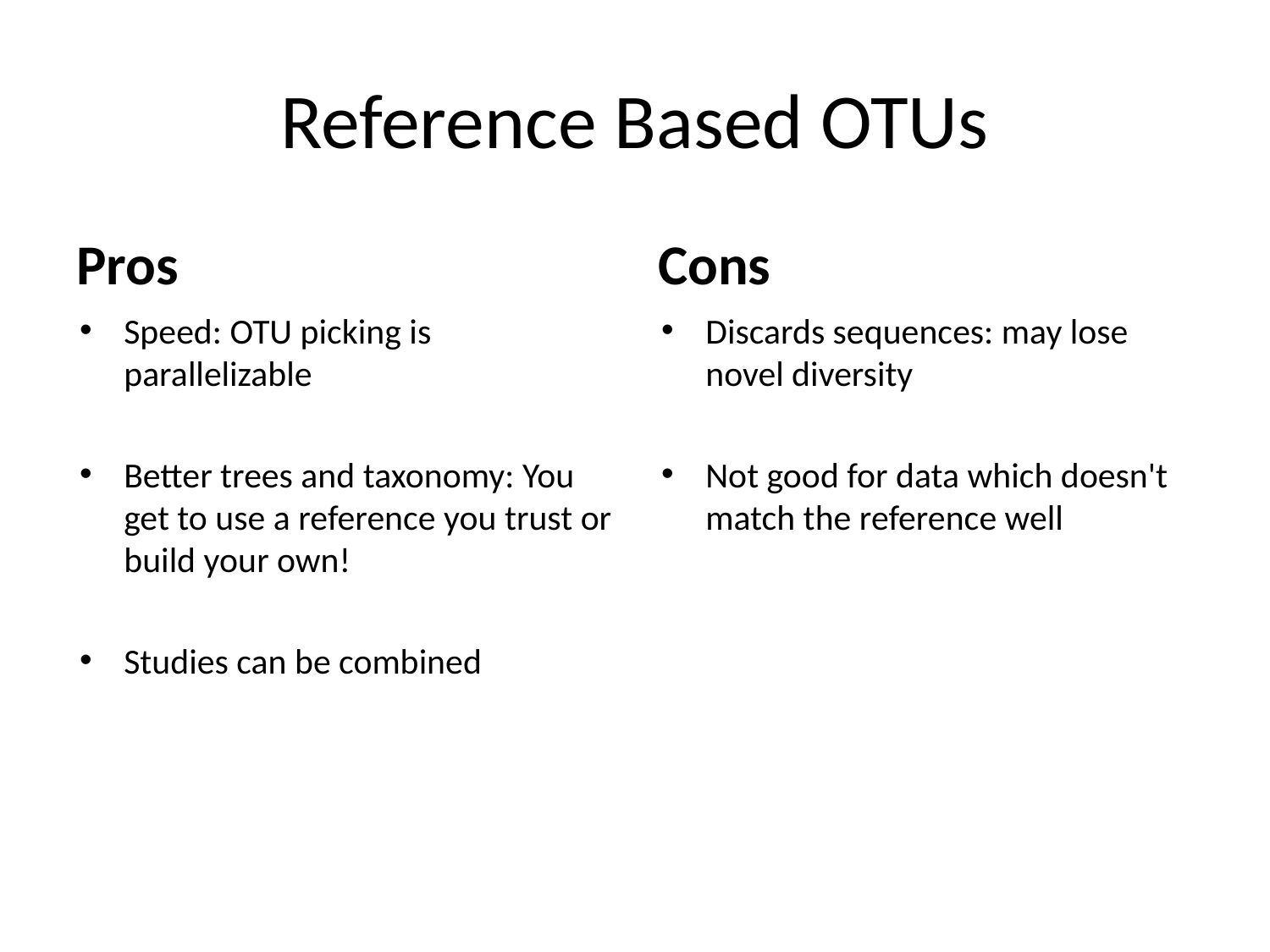

# Reference Based OTUs
Pros
Cons
Speed: OTU picking is parallelizable

Better trees and taxonomy: You get to use a reference you trust or build your own!

Studies can be combined
Discards sequences: may lose novel diversity

Not good for data which doesn't match the reference well